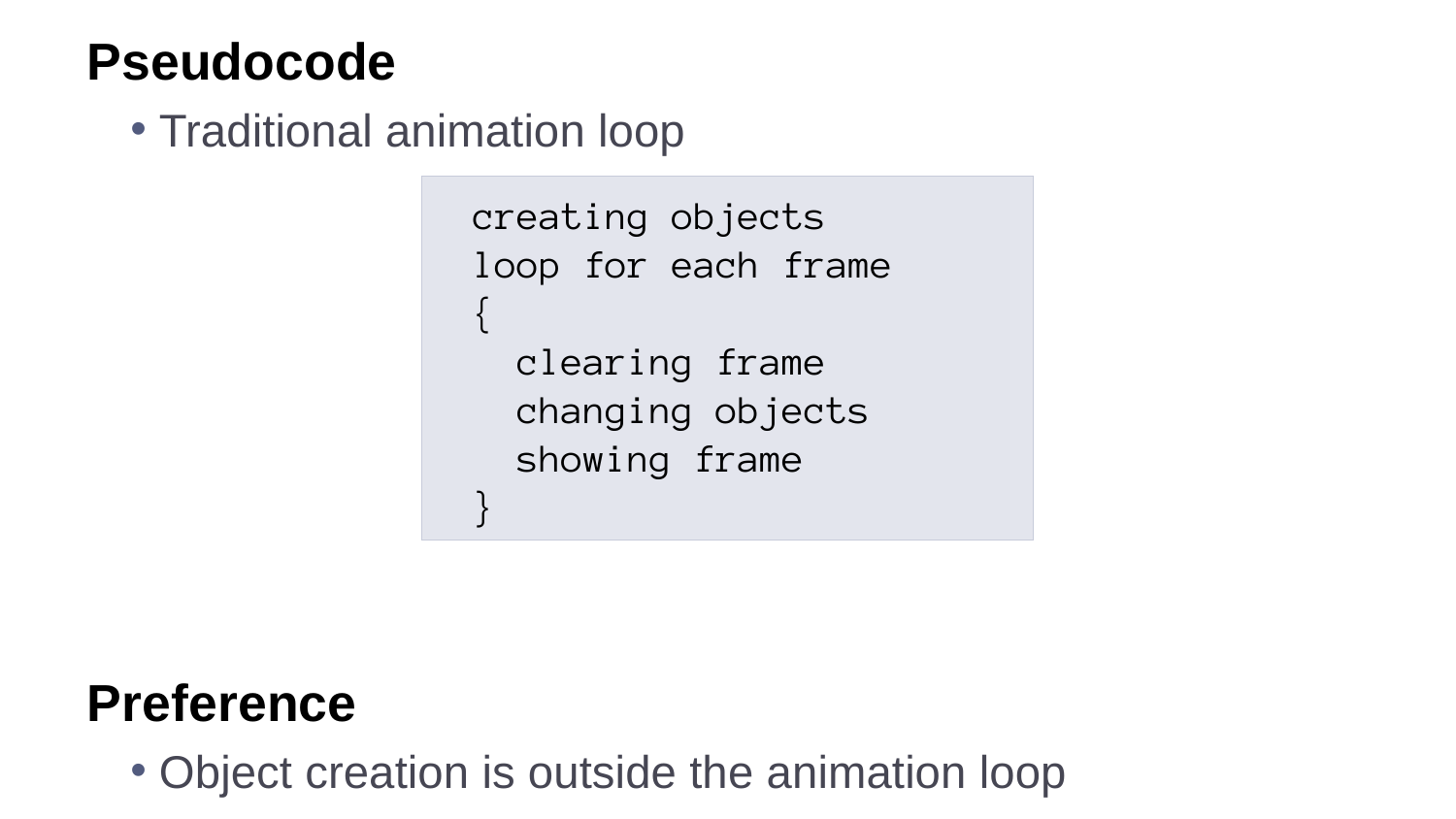

Pseudocode
Traditional animation loop

Preference
Object creation is outside the animation loop
creating objects
loop for each frame
{
  clearing frame
  changing objects
  showing frame
}